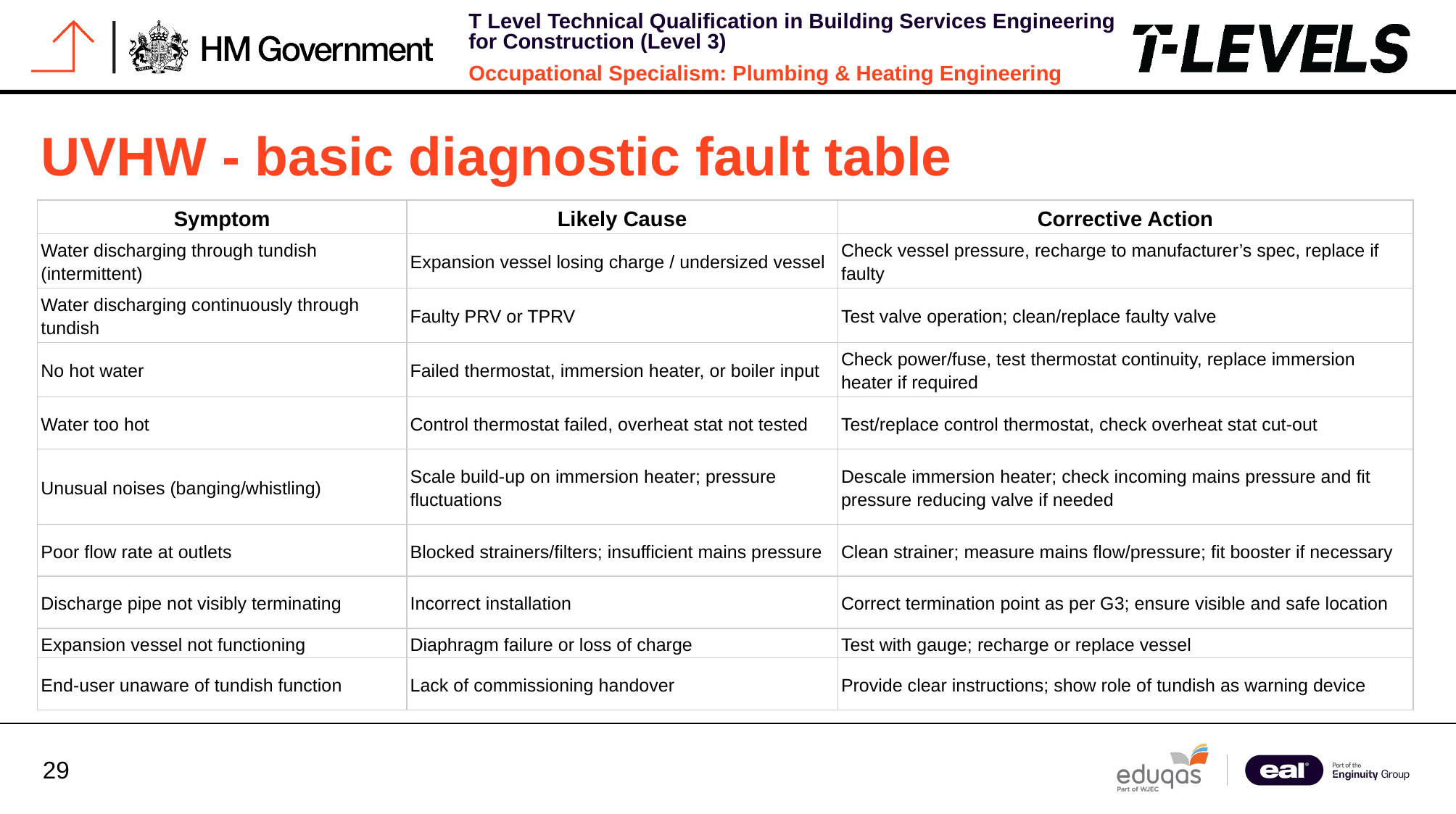

# UVHW - basic diagnostic fault table
| Symptom | Likely Cause | Corrective Action |
| --- | --- | --- |
| Water discharging through tundish (intermittent) | Expansion vessel losing charge / undersized vessel | Check vessel pressure, recharge to manufacturer’s spec, replace if faulty |
| Water discharging continuously through tundish | Faulty PRV or TPRV | Test valve operation; clean/replace faulty valve |
| No hot water | Failed thermostat, immersion heater, or boiler input | Check power/fuse, test thermostat continuity, replace immersion heater if required |
| Water too hot | Control thermostat failed, overheat stat not tested | Test/replace control thermostat, check overheat stat cut-out |
| Unusual noises (banging/whistling) | Scale build-up on immersion heater; pressure fluctuations | Descale immersion heater; check incoming mains pressure and fit pressure reducing valve if needed |
| Poor flow rate at outlets | Blocked strainers/filters; insufficient mains pressure | Clean strainer; measure mains flow/pressure; fit booster if necessary |
| Discharge pipe not visibly terminating | Incorrect installation | Correct termination point as per G3; ensure visible and safe location |
| Expansion vessel not functioning | Diaphragm failure or loss of charge | Test with gauge; recharge or replace vessel |
| End-user unaware of tundish function | Lack of commissioning handover | Provide clear instructions; show role of tundish as warning device |